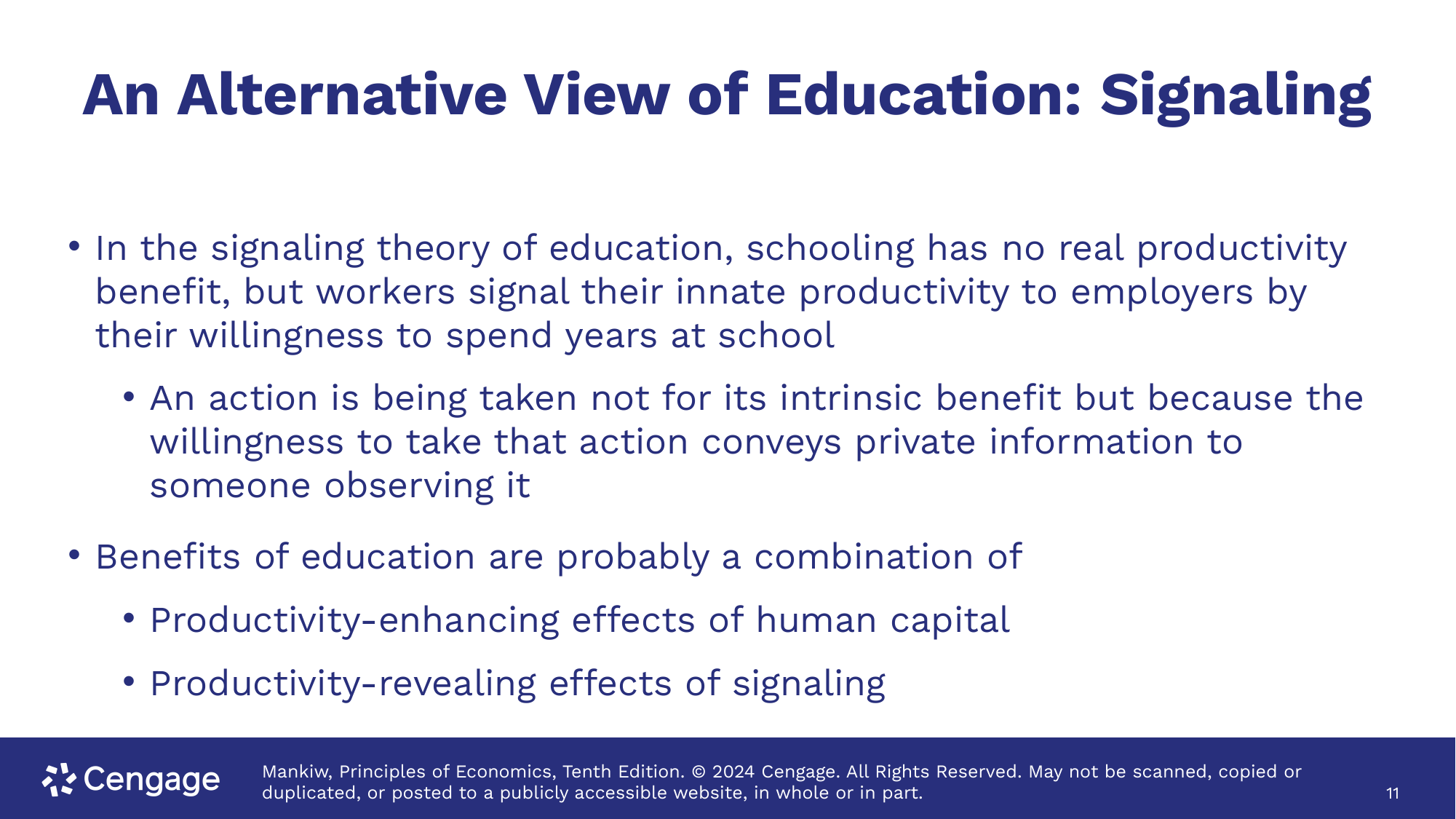

# An Alternative View of Education: Signaling
In the signaling theory of education, schooling has no real productivity benefit, but workers signal their innate productivity to employers by their willingness to spend years at school
An action is being taken not for its intrinsic benefit but because the willingness to take that action conveys private information to someone observing it
Benefits of education are probably a combination of
Productivity-enhancing effects of human capital
Productivity-revealing effects of signaling